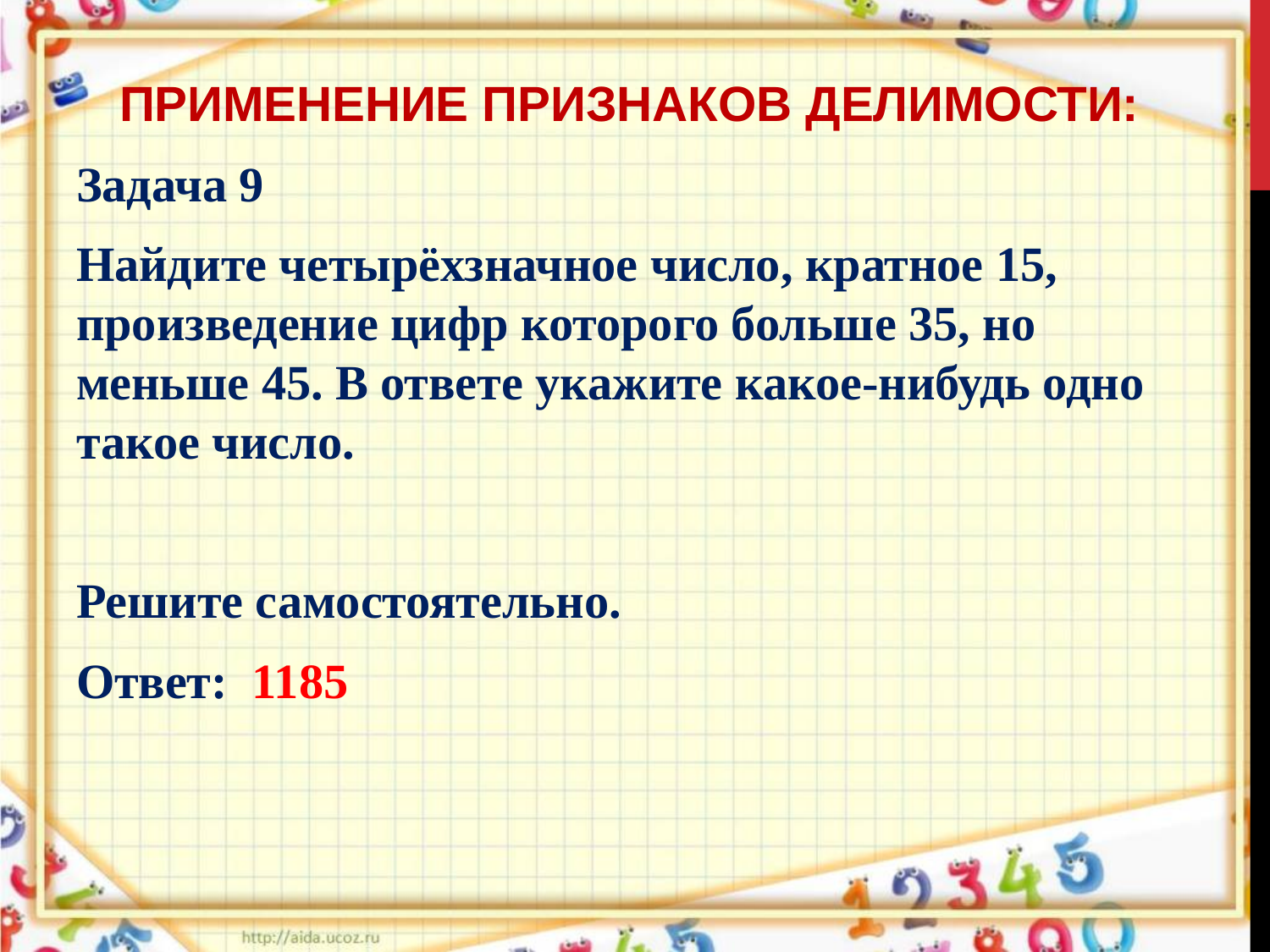

ПРИМЕНЕНИЕ ПРИЗНАКОВ ДЕЛИМОСТИ:
Задача 9
Найдите четырёхзначное число, кратное 15, произведение цифр которого больше 35, но меньше 45. В ответе укажите какое­-нибудь одно такое число.

Решите самостоятельно.
Ответ:  1185